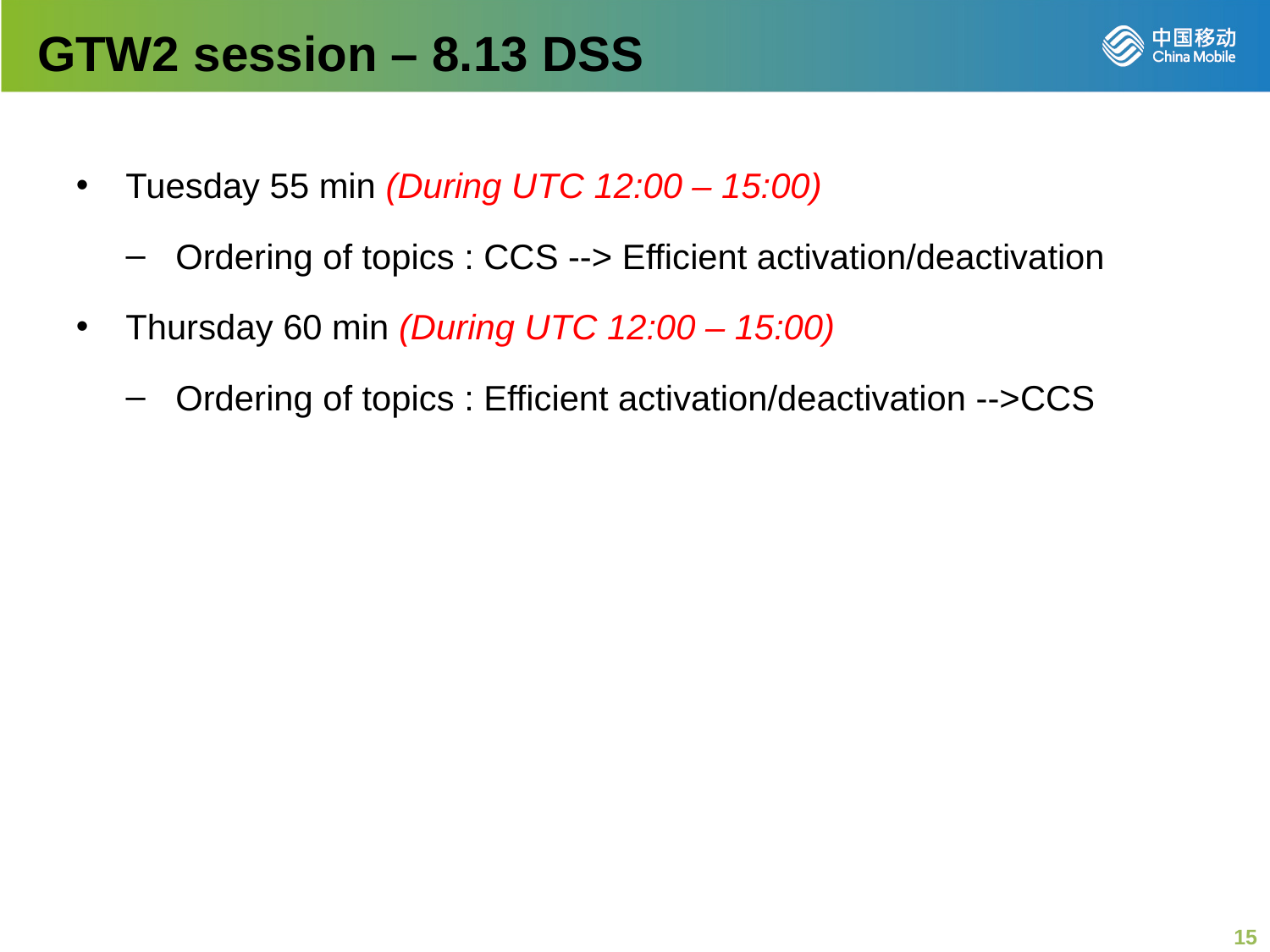

GTW2 session – 8.13 DSS
Tuesday 55 min (During UTC 12:00 – 15:00)
Ordering of topics : CCS --> Efficient activation/deactivation
Thursday 60 min (During UTC 12:00 – 15:00)
Ordering of topics : Efficient activation/deactivation -->CCS